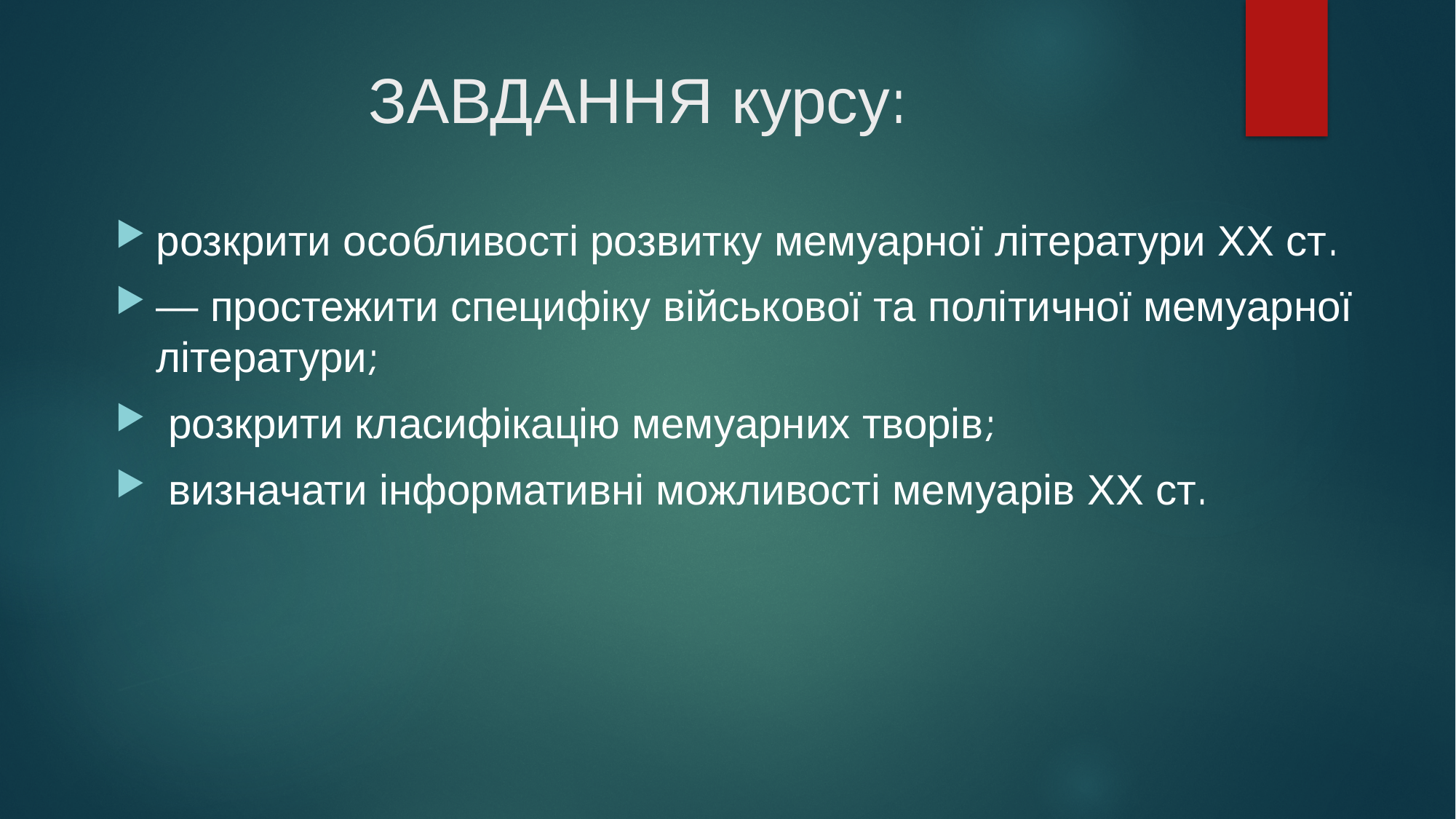

# ЗАВДАННЯ курсу:
розкрити особливості розвитку мемуарної літератури ХХ ст.
— простежити специфіку військової та політичної мемуарної літератури;
 розкрити класифікацію мемуарних творів;
 визначати інформативні можливості мемуарів ХХ ст.